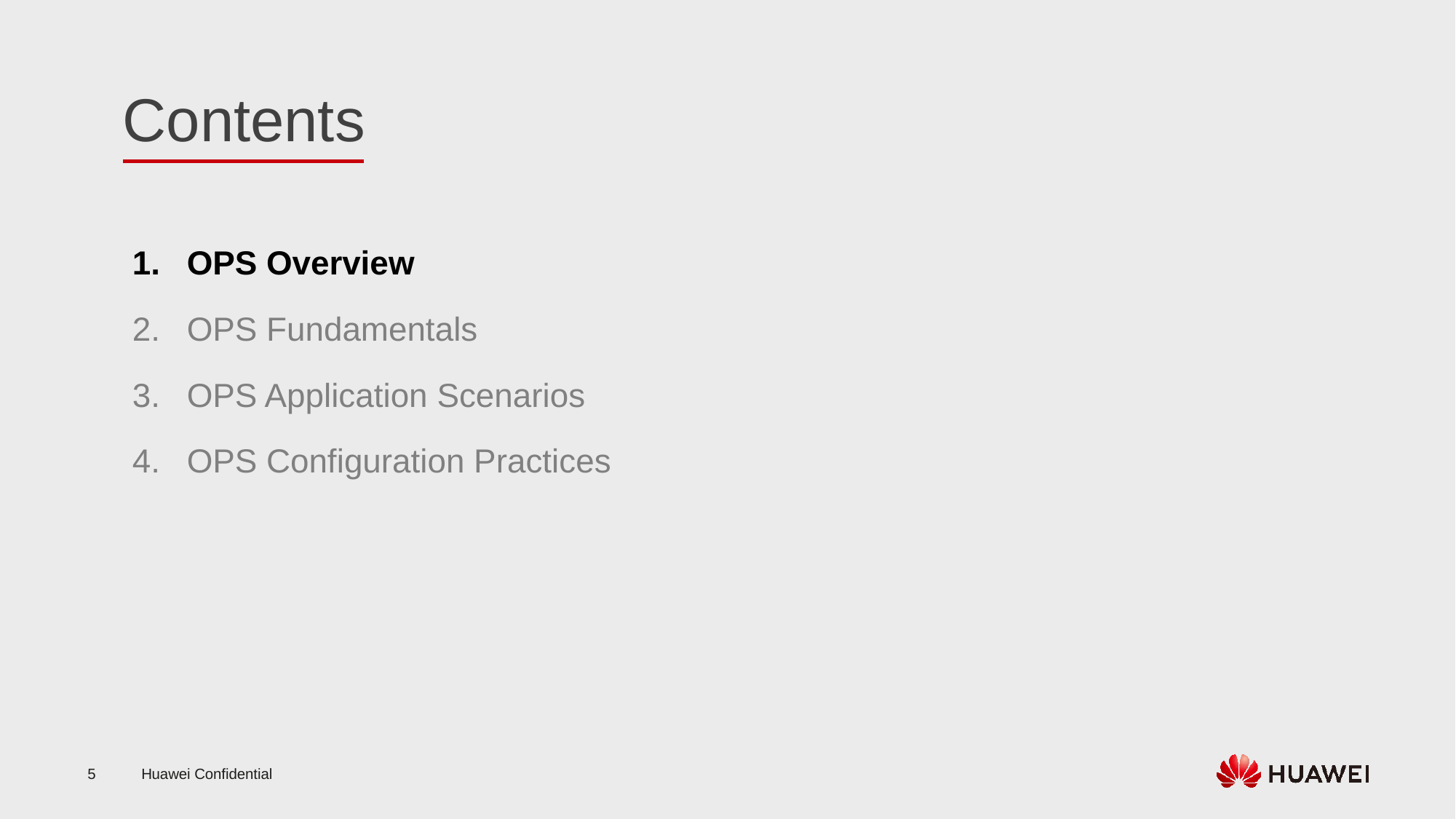

OPS Overview
OPS Fundamentals
OPS Application Scenarios
OPS Configuration Practices